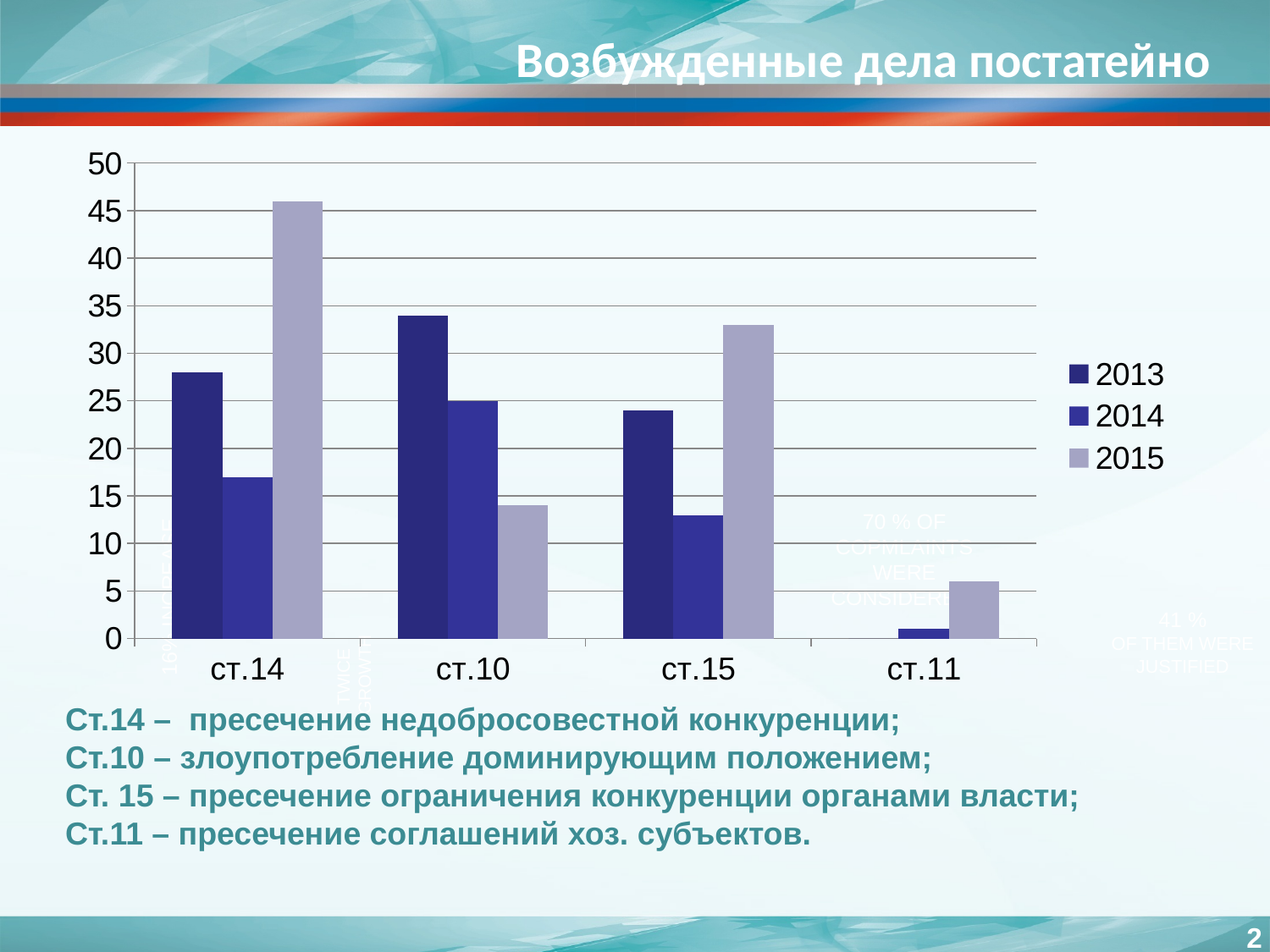

Возбужденные дела постатейно

### Chart

| Category | 2013 | 2014 | 2015 |
|---|---|---|---|
| ст.14 | 28.0 | 17.0 | 46.0 |
| ст.10 | 34.0 | 25.0 | 14.0 |
| ст.15 | 24.0 | 13.0 | 33.0 |
| ст.11 | 0.0 | 1.0 | 6.0 |
70 % OF COPMLAINTS WERE CONSIDERED
16% INCREASE
41 %
OF THEM WERE
JUSTIFIED

TWICE
GROWTH
Ст.14 –  пресечение недобросовестной конкуренции;
Ст.10 – злоупотребление доминирующим положением;
Ст. 15 – пресечение ограничения конкуренции органами власти;
Ст.11 – пресечение соглашений хоз. субъектов.

2